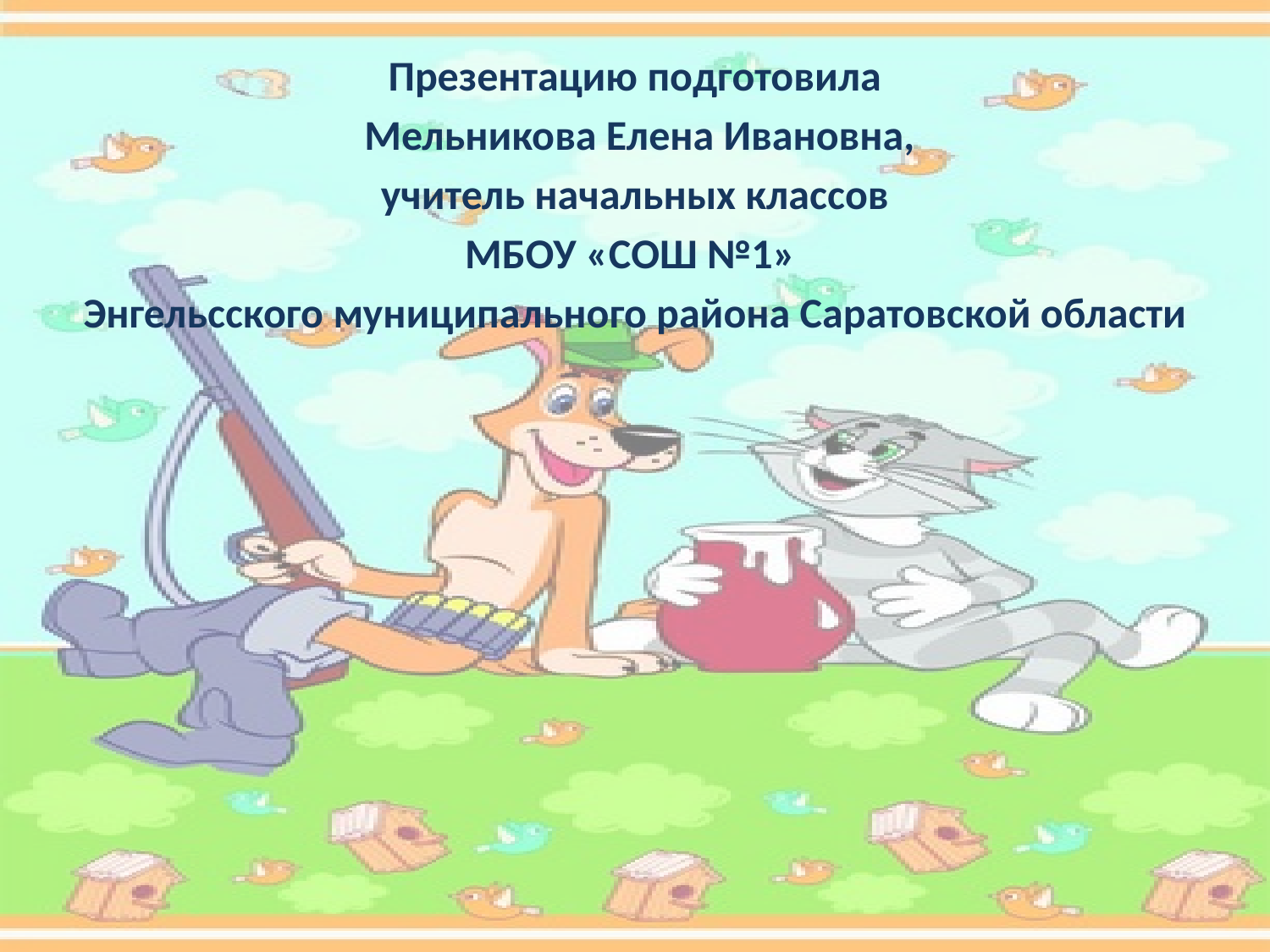

#
Презентацию подготовила
 Мельникова Елена Ивановна,
 учитель начальных классов
МБОУ «СОШ №1»
Энгельсского муниципального района Саратовской области